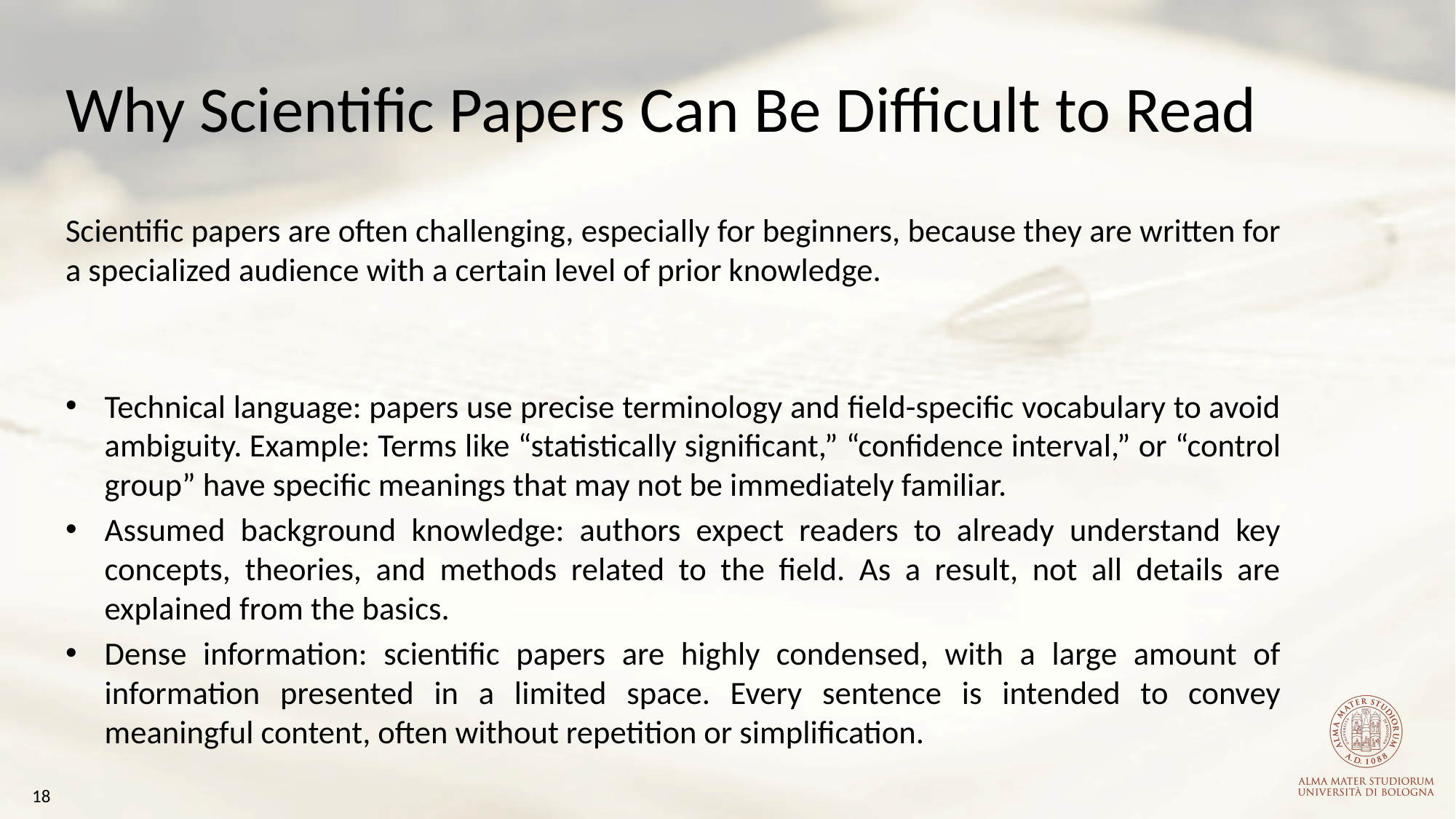

Why Scientific Papers Can Be Difficult to Read
Scientific papers are often challenging, especially for beginners, because they are written for a specialized audience with a certain level of prior knowledge.

Technical language: papers use precise terminology and field-specific vocabulary to avoid ambiguity. Example: Terms like “statistically significant,” “confidence interval,” or “control group” have specific meanings that may not be immediately familiar.
Assumed background knowledge: authors expect readers to already understand key concepts, theories, and methods related to the field. As a result, not all details are explained from the basics.
Dense information: scientific papers are highly condensed, with a large amount of information presented in a limited space. Every sentence is intended to convey meaningful content, often without repetition or simplification.